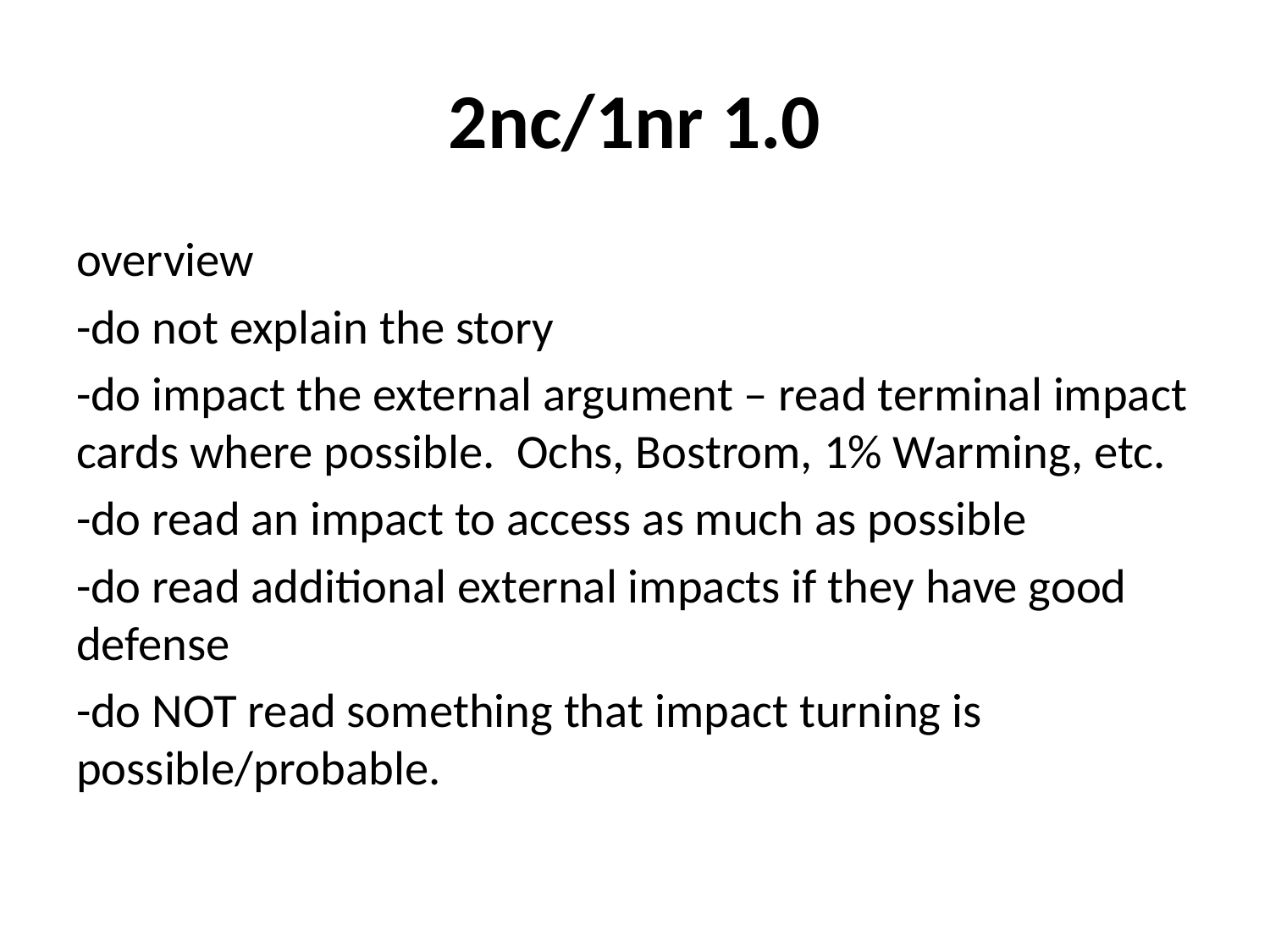

# 2nc/1nr 1.0
overview
-do not explain the story
-do impact the external argument – read terminal impact cards where possible.  Ochs, Bostrom, 1% Warming, etc.
-do read an impact to access as much as possible
-do read additional external impacts if they have good defense
-do NOT read something that impact turning is possible/probable.